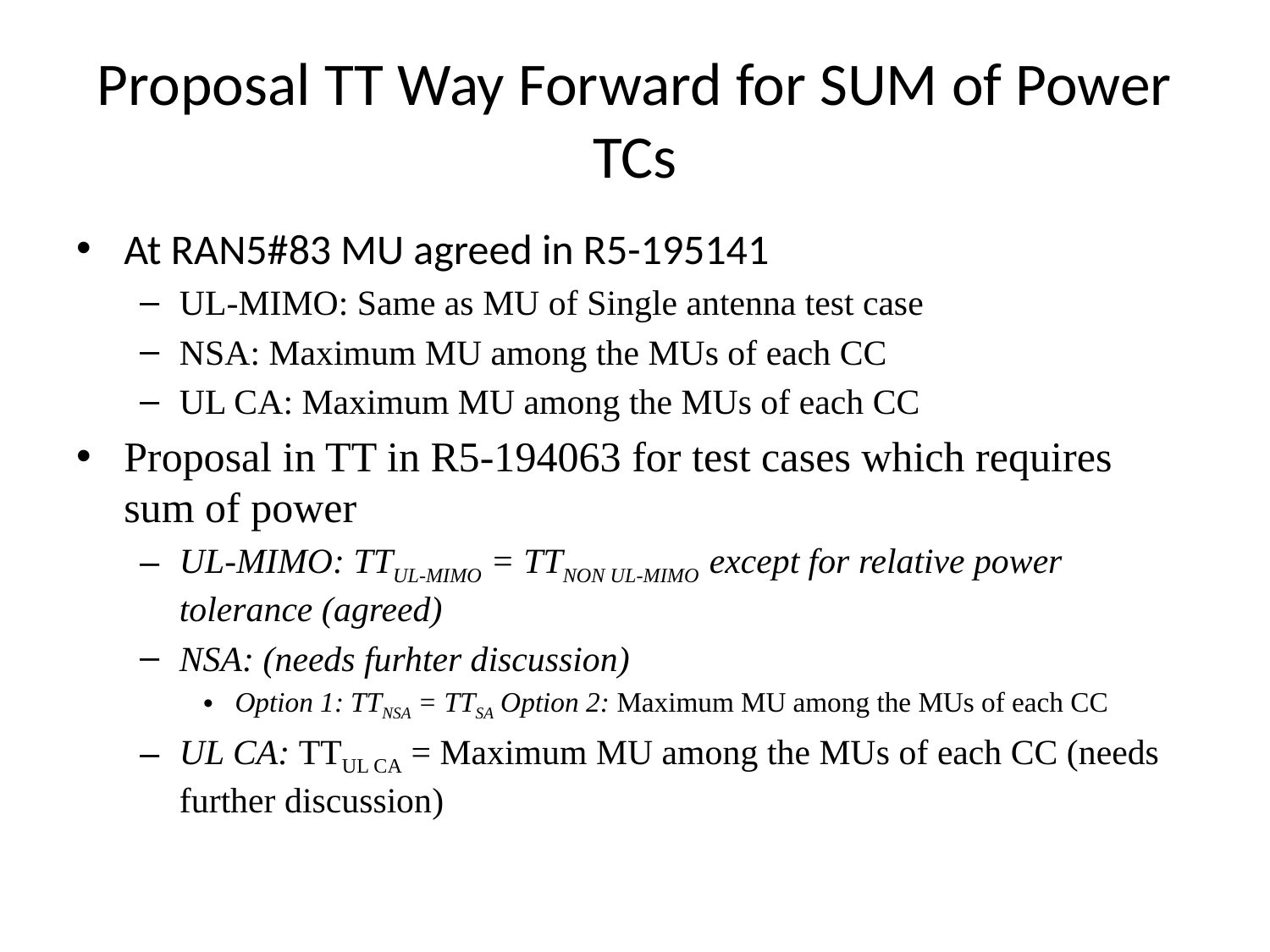

# Proposal TT Way Forward for SUM of Power TCs
At RAN5#83 MU agreed in R5-195141
UL-MIMO: Same as MU of Single antenna test case
NSA: Maximum MU among the MUs of each CC
UL CA: Maximum MU among the MUs of each CC
Proposal in TT in R5-194063 for test cases which requires sum of power
UL-MIMO: TTUL-MIMO = TTNON UL-MIMO  except for relative power tolerance (agreed)
NSA: (needs furhter discussion)
Option 1: TTNSA = TTSA Option 2: Maximum MU among the MUs of each CC
UL CA: TTUL CA = Maximum MU among the MUs of each CC (needs further discussion)